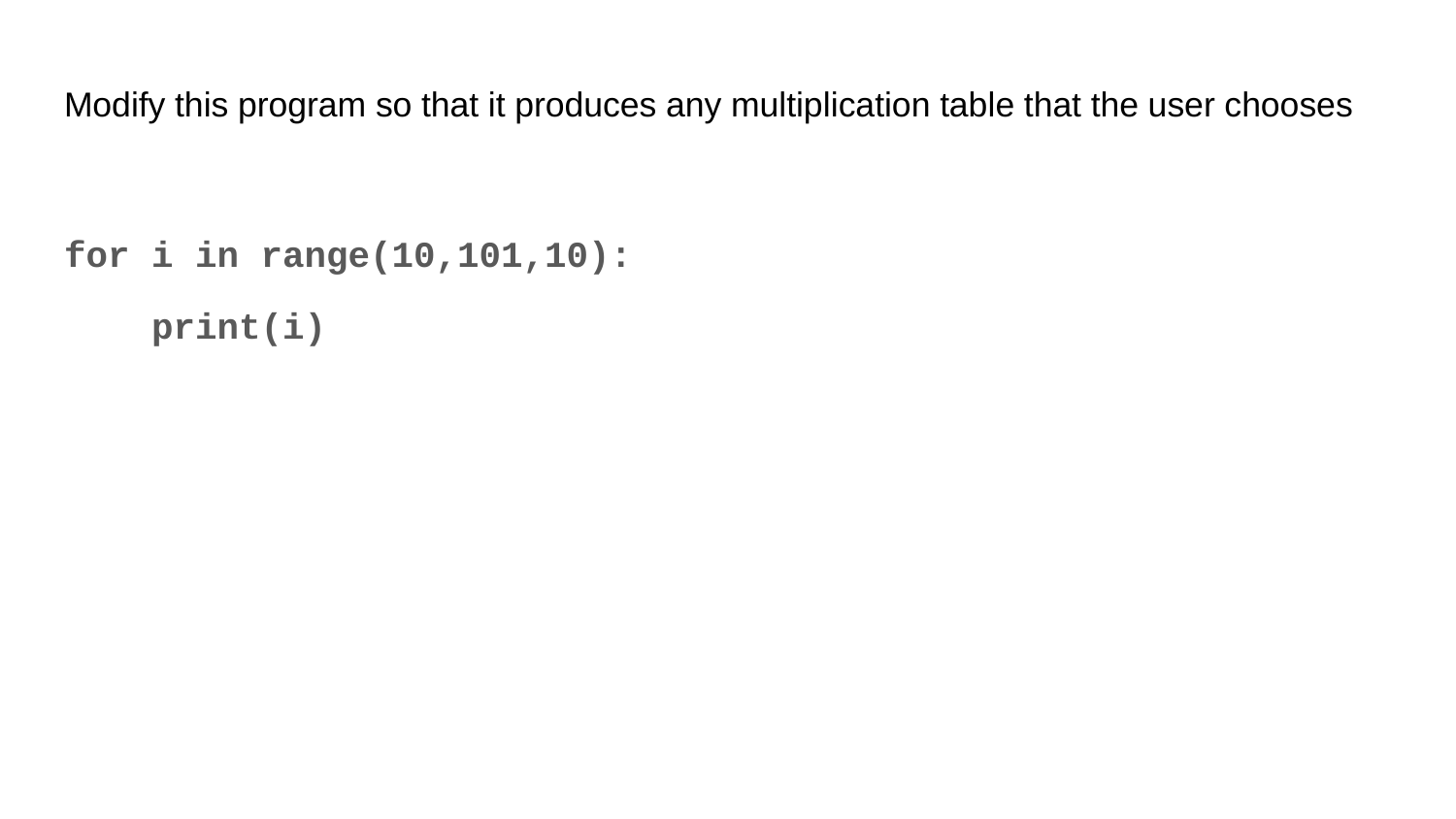

# Modify this program so that it produces any multiplication table that the user chooses
for i in range(10,101,10):
    print(i)